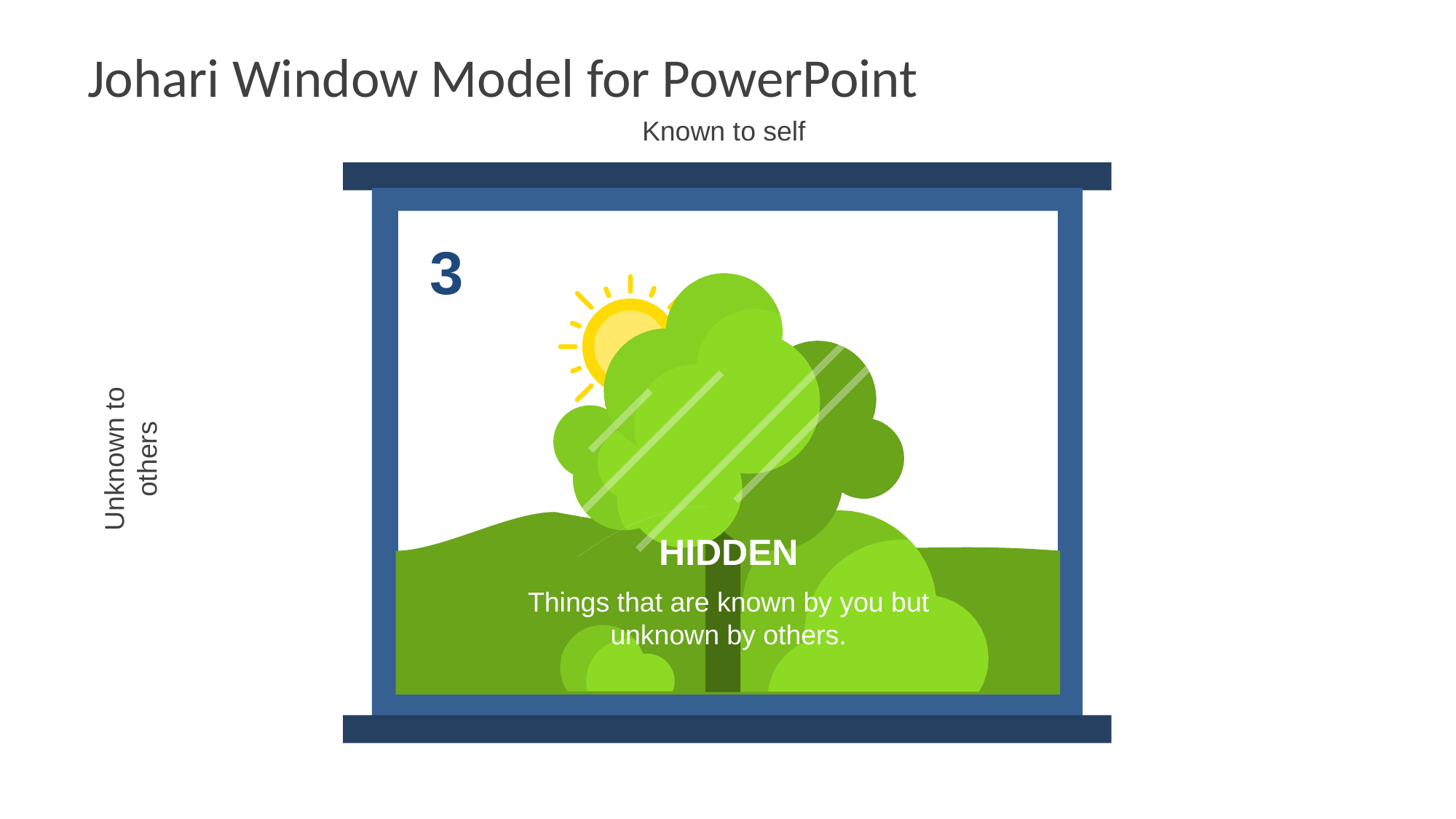

# Johari Window Model for PowerPoint
Known to self

3

Unknown to others

HIDDEN
Things that are known by you but unknown by others.